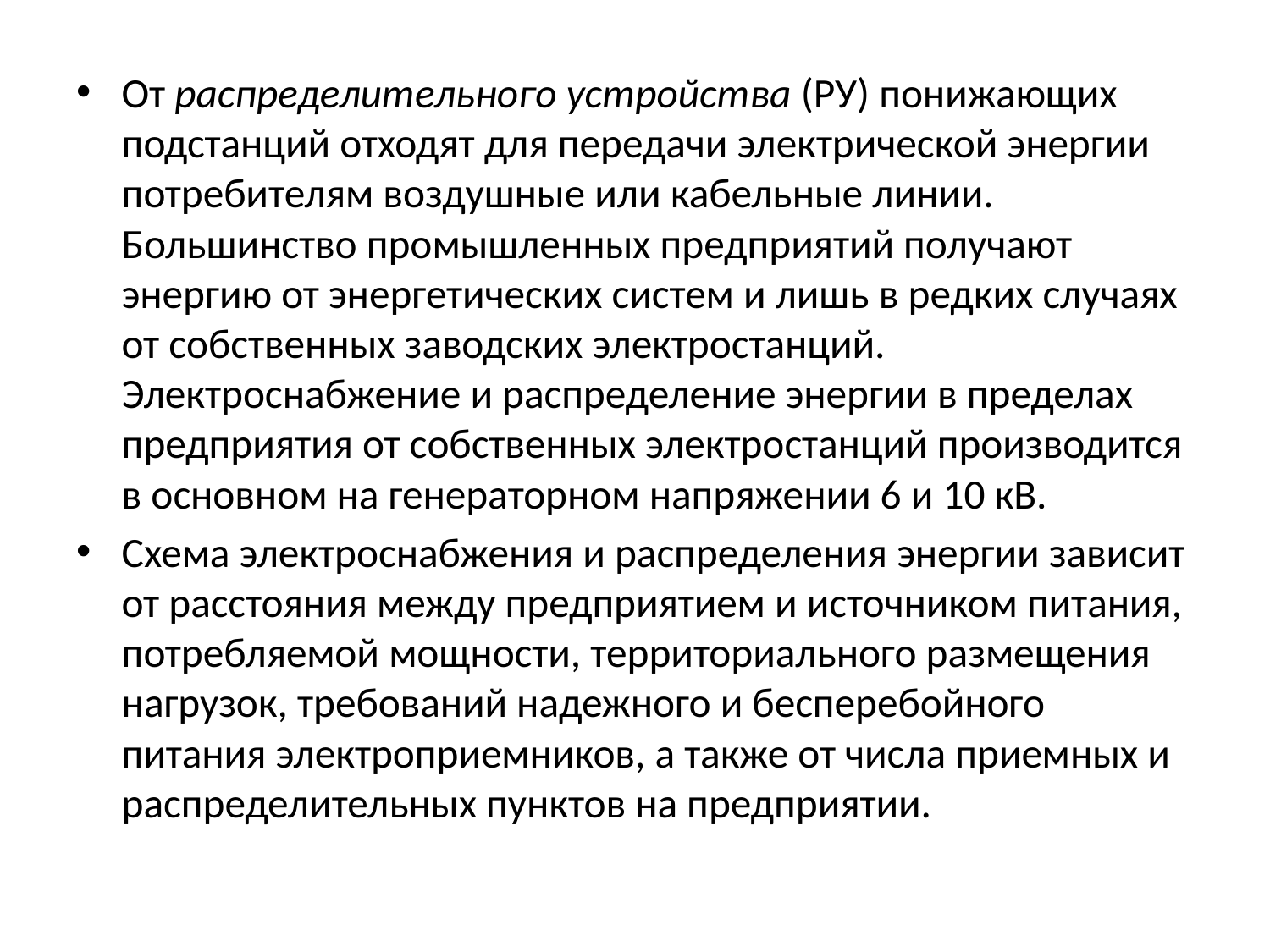

От распределительного устройства (РУ) понижающих подстанций отходят для передачи электрической энергии потребителям воздушные или кабельные линии. Большинство промышленных предприятий получают энергию от энергетических систем и лишь в редких случаях от собственных заводских электростанций. Электроснабжение и распределение энергии в пределах предприятия от собственных электростанций производится в основном на генераторном напряжении 6 и 10 кВ.
Схема электроснабжения и распределения энергии зависит от расстояния между предприятием и источником питания, потребляемой мощности, территориального размещения нагрузок, требований надежного и бесперебойного питания электроприемников, а также от числа приемных и распределительных пунктов на предприятии.